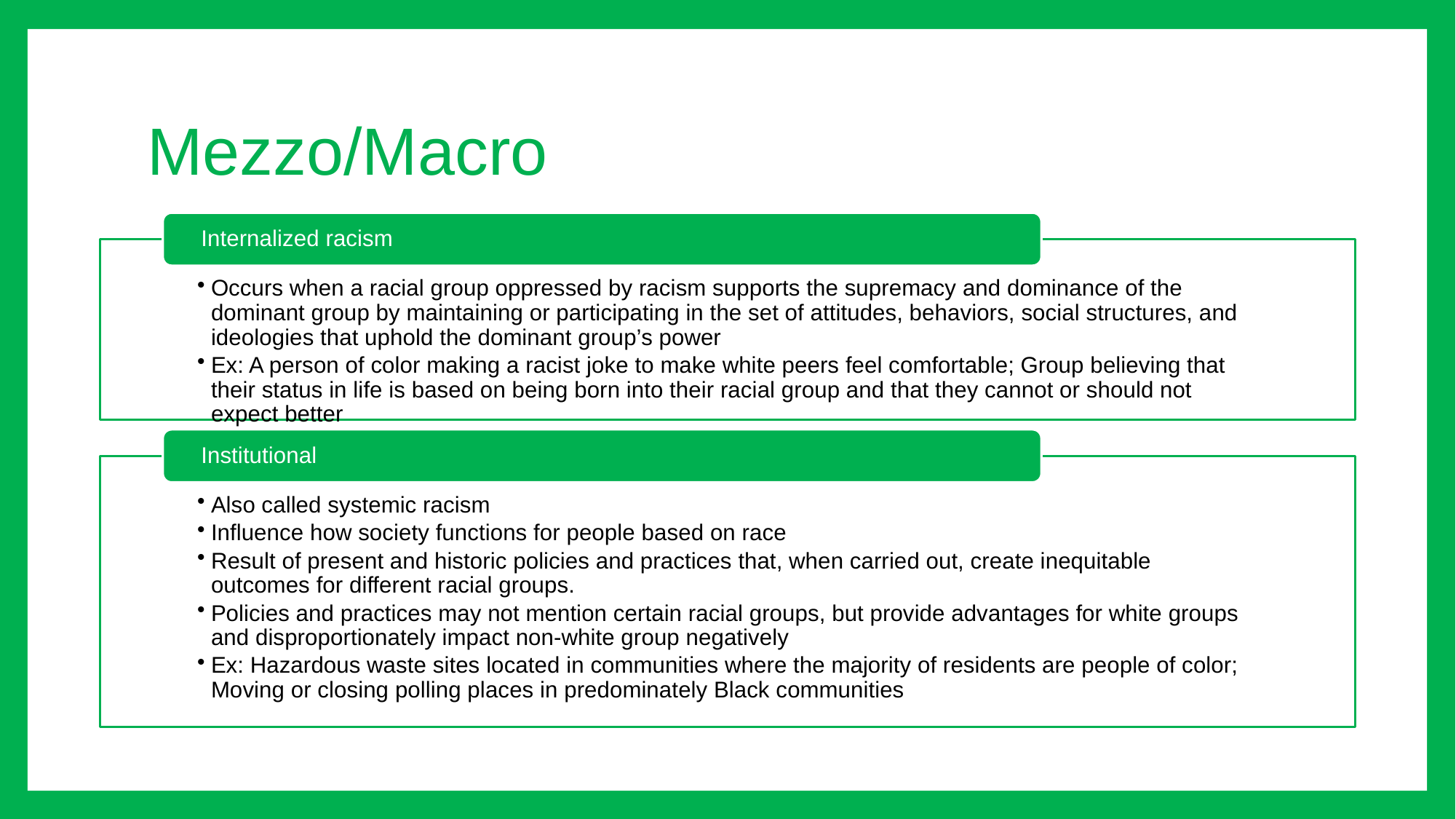

# Mezzo/Macro
Occurs when a racial group oppressed by racism supports the supremacy and dominance of the dominant group by maintaining or participating in the set of attitudes, behaviors, social structures, and ideologies that uphold the dominant group’s power
Ex: A person of color making a racist joke to make white peers feel comfortable; Group believing that their status in life is based on being born into their racial group and that they cannot or should not expect better
Internalized racism
Also called systemic racism
Influence how society functions for people based on race
Result of present and historic policies and practices that, when carried out, create inequitable outcomes for different racial groups.
Policies and practices may not mention certain racial groups, but provide advantages for white groups and disproportionately impact non-white group negatively
Ex: Hazardous waste sites located in communities where the majority of residents are people of color; Moving or closing polling places in predominately Black communities
Institutional